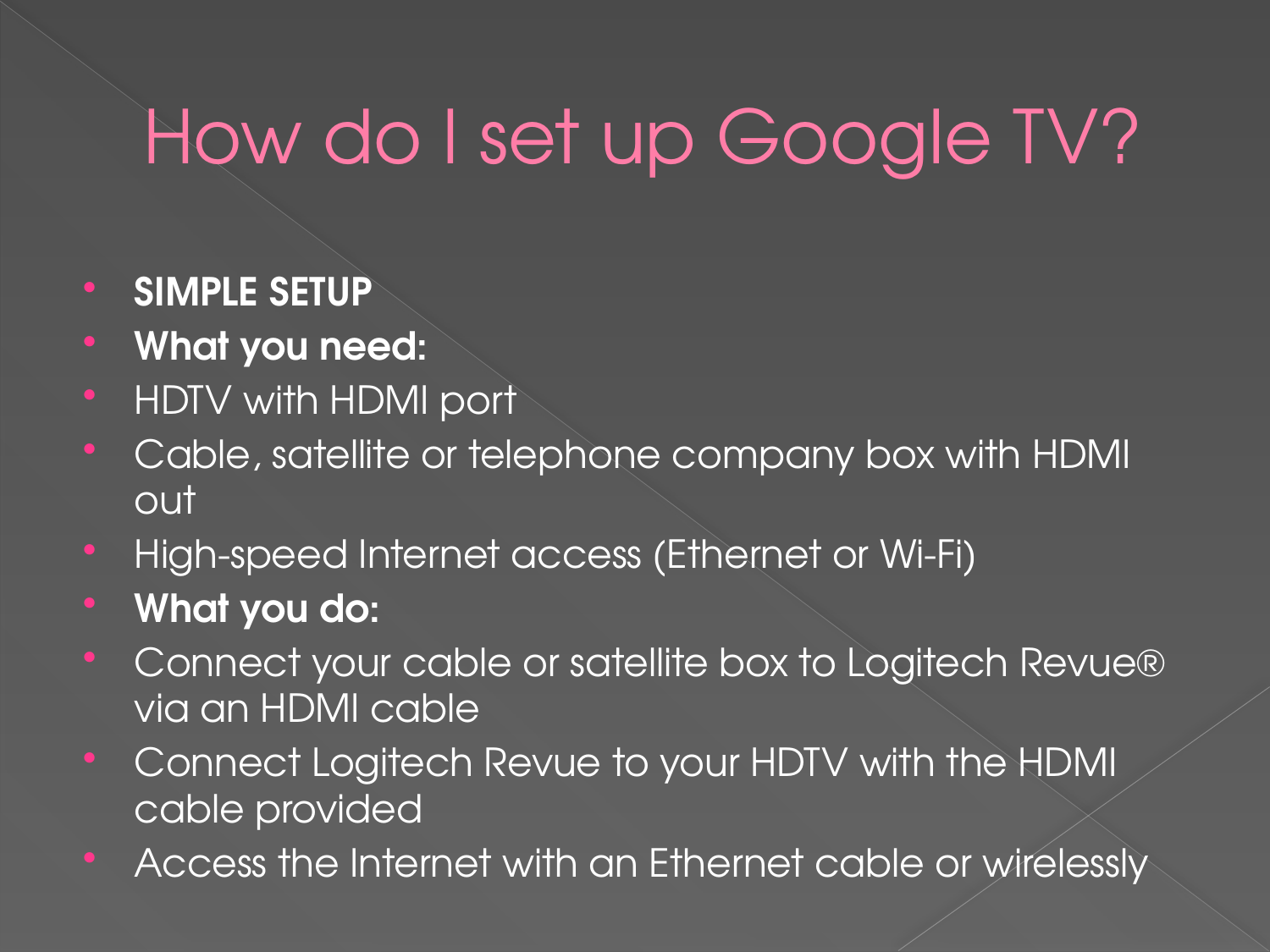

# How do I set up Google TV?
SIMPLE SETUP
What you need:
HDTV with HDMI port
Cable, satellite or telephone company box with HDMI out
High-speed Internet access (Ethernet or Wi-Fi)
What you do:
Connect your cable or satellite box to Logitech Revue® via an HDMI cable
Connect Logitech Revue to your HDTV with the HDMI cable provided
Access the Internet with an Ethernet cable or wirelessly